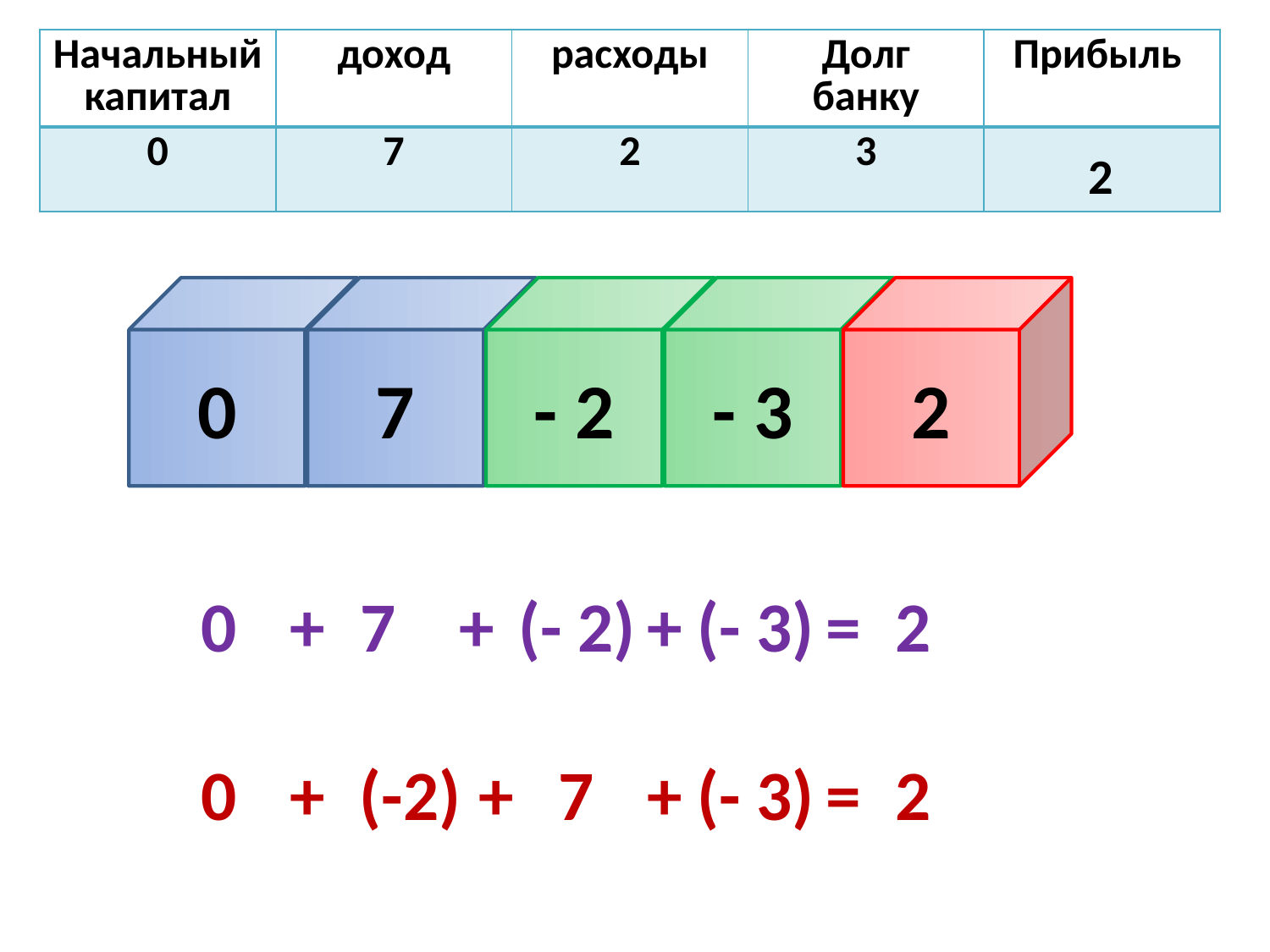

| Начальный капитал | доход | расходы | Долг банку | Прибыль |
| --- | --- | --- | --- | --- |
| 0 | 7 | 2 | 3 |  |
2
0
7
- 2
- 3
2
0
+
7
+
(- 2)
+
(- 3)
=
2
0
+
+
7
+
(- 3)
=
2
(-2)